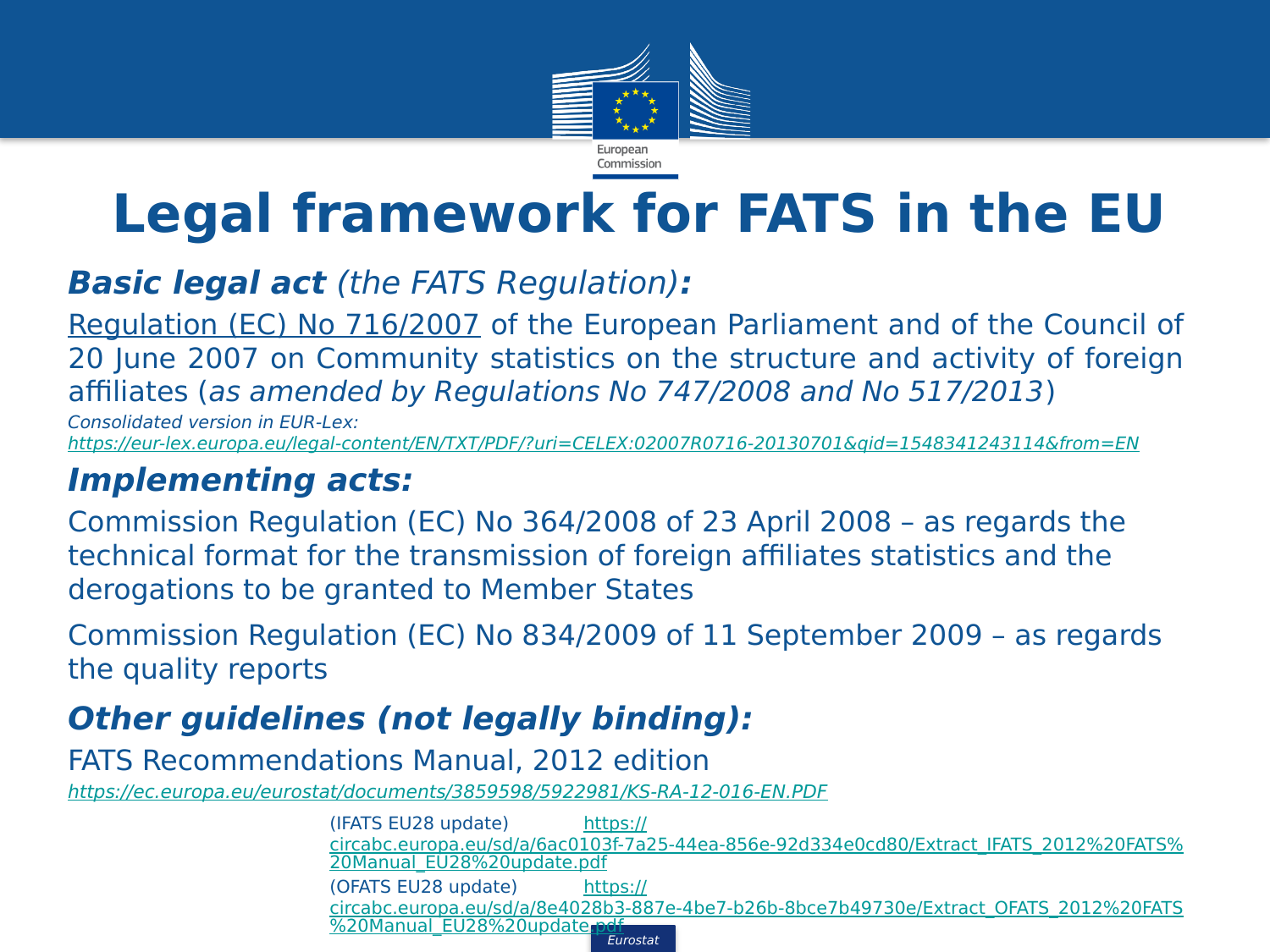

# Legal framework for FATS in the EU
Basic legal act (the FATS Regulation):
Regulation (EC) No 716/2007 of the European Parliament and of the Council of 20 June 2007 on Community statistics on the structure and activity of foreign affiliates (as amended by Regulations No 747/2008 and No 517/2013)
Consolidated version in EUR-Lex:
https://eur-lex.europa.eu/legal-content/EN/TXT/PDF/?uri=CELEX:02007R0716-20130701&qid=1548341243114&from=EN
Implementing acts:
Commission Regulation (EC) No 364/2008 of 23 April 2008 – as regards the technical format for the transmission of foreign affiliates statistics and the derogations to be granted to Member States
Commission Regulation (EC) No 834/2009 of 11 September 2009 – as regards the quality reports
Other guidelines (not legally binding):
FATS Recommendations Manual, 2012 edition
https://ec.europa.eu/eurostat/documents/3859598/5922981/KS-RA-12-016-EN.PDF
	(IFATS EU28 update)	https://circabc.europa.eu/sd/a/6ac0103f-7a25-44ea-856e-92d334e0cd80/Extract_IFATS_2012%20FATS%20Manual_EU28%20update.pdf
	(OFATS EU28 update)	https://circabc.europa.eu/sd/a/8e4028b3-887e-4be7-b26b-8bce7b49730e/Extract_OFATS_2012%20FATS%20Manual_EU28%20update.pdf